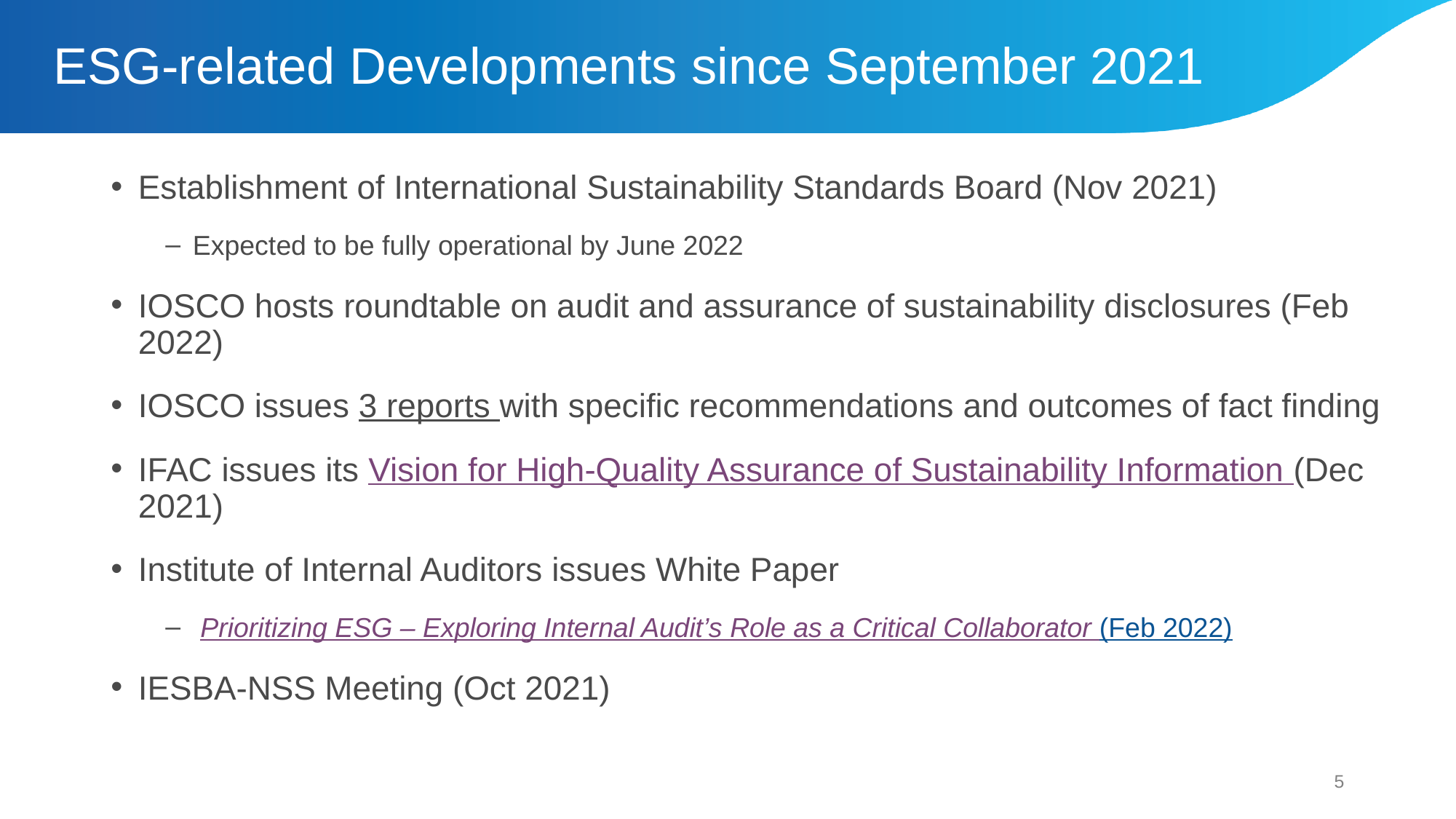

# ESG-related Developments since September 2021
Establishment of International Sustainability Standards Board (Nov 2021)
Expected to be fully operational by June 2022
IOSCO hosts roundtable on audit and assurance of sustainability disclosures (Feb 2022)
IOSCO issues 3 reports with specific recommendations and outcomes of fact finding
IFAC issues its Vision for High-Quality Assurance of Sustainability Information (Dec 2021)
Institute of Internal Auditors issues White Paper
 Prioritizing ESG – Exploring Internal Audit’s Role as a Critical Collaborator (Feb 2022)
IESBA-NSS Meeting (Oct 2021)

5